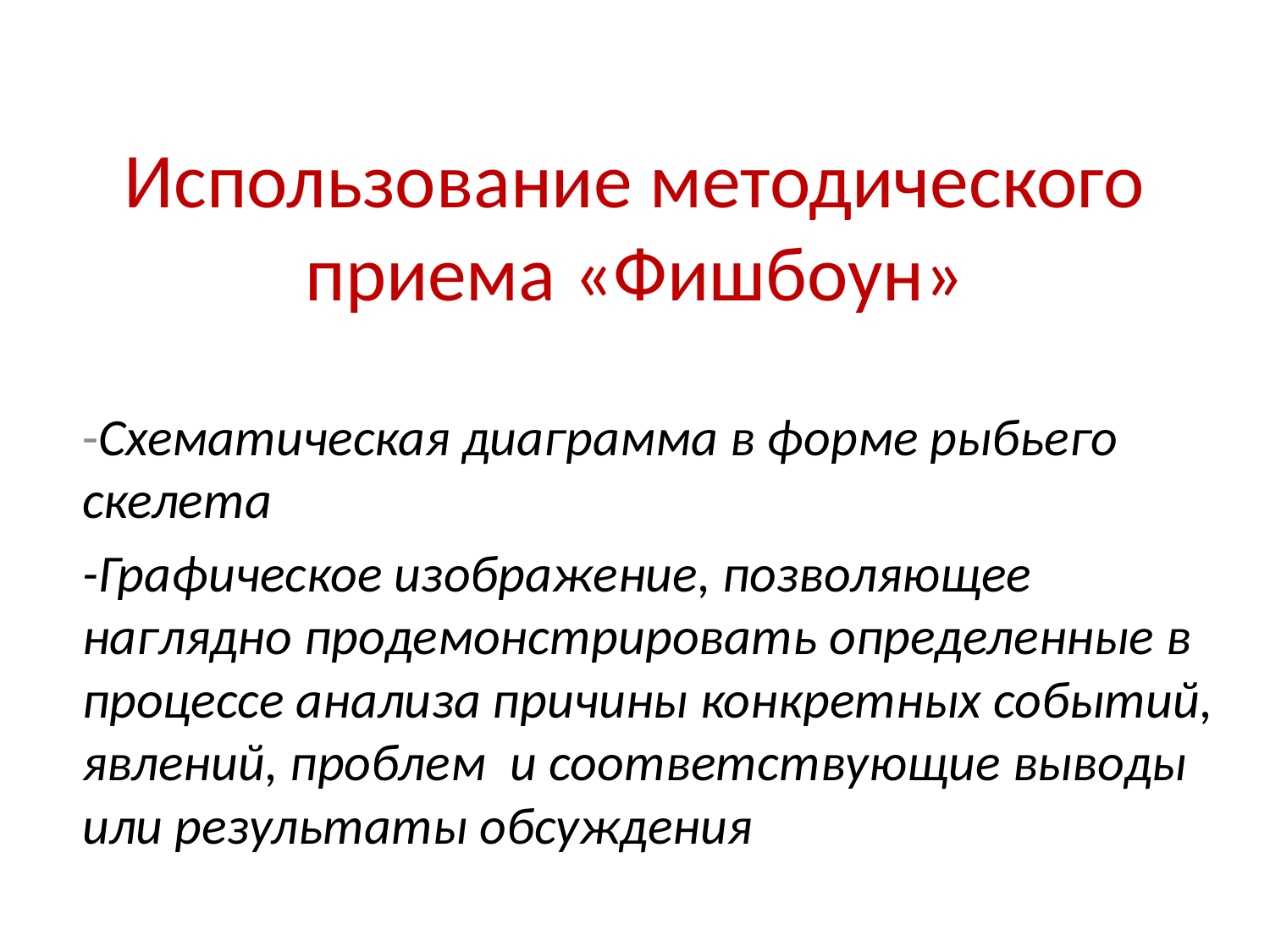

# Использование методического приема «Фишбоун»
-Схематическая диаграмма в форме рыбьего скелета
-Графическое изображение, позволяющее наглядно продемонстрировать определенные в процессе анализа причины конкретных событий, явлений, проблем  и соответствующие выводы или результаты обсуждения